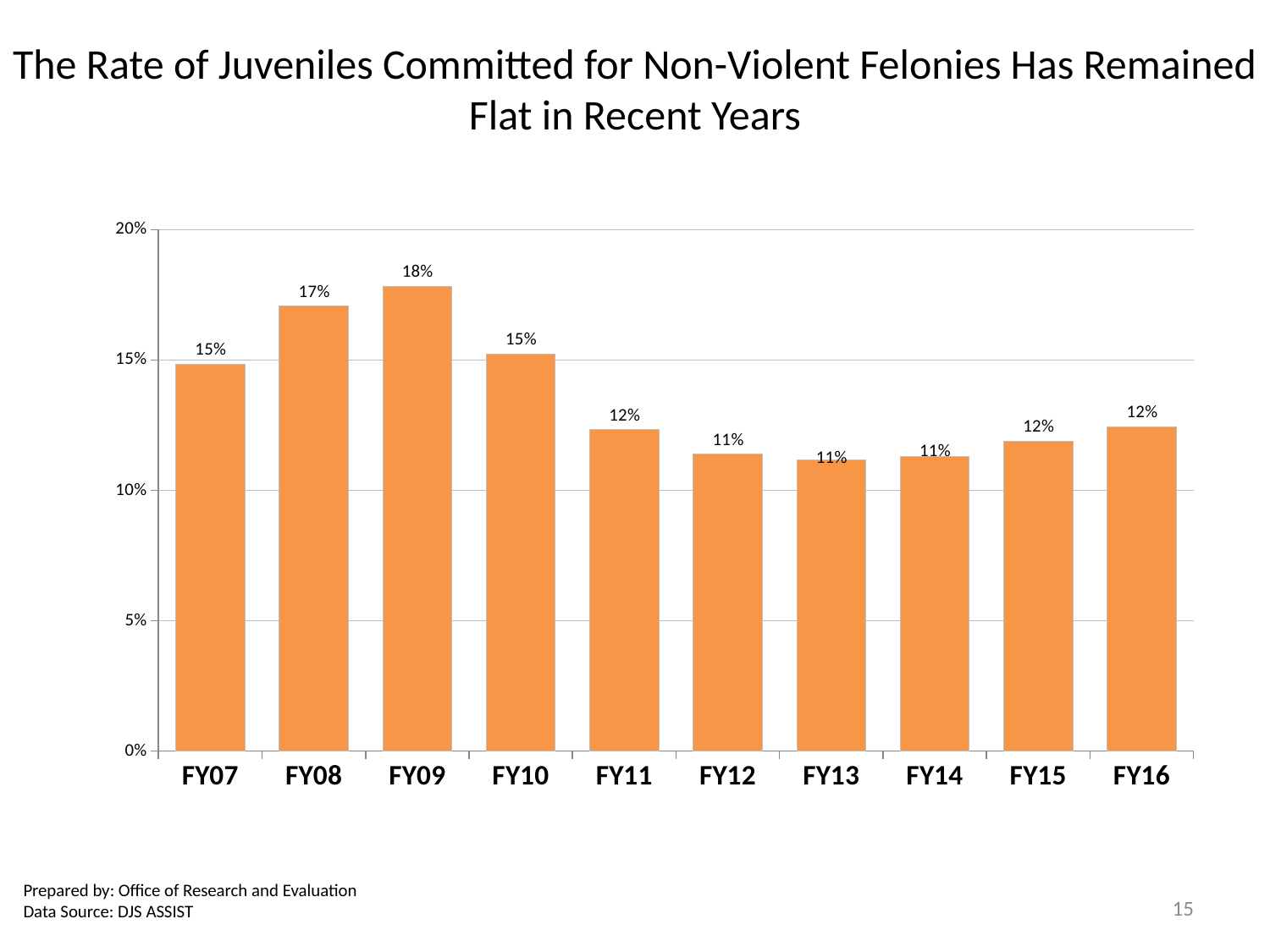

# The Rate of Juveniles Committed for Non-Violent Felonies Has Remained Flat in Recent Years

### Chart

| Category | Non-Violent Felony |
|---|---|
| FY07 | 0.1484593837535014 |
| FY08 | 0.17073170731707318 |
| FY09 | 0.17829457364341086 |
| FY10 | 0.15223336371923427 |
| FY11 | 0.12324929971988796 |
| FY12 | 0.11387559808612441 |
| FY13 | 0.11156186612576065 |
| FY14 | 0.11290322580645161 |
| FY15 | 0.1189710610932476 |
| FY16 | 0.12435233160621761 |
Prepared by: Office of Research and Evaluation
Data Source: DJS ASSIST
15